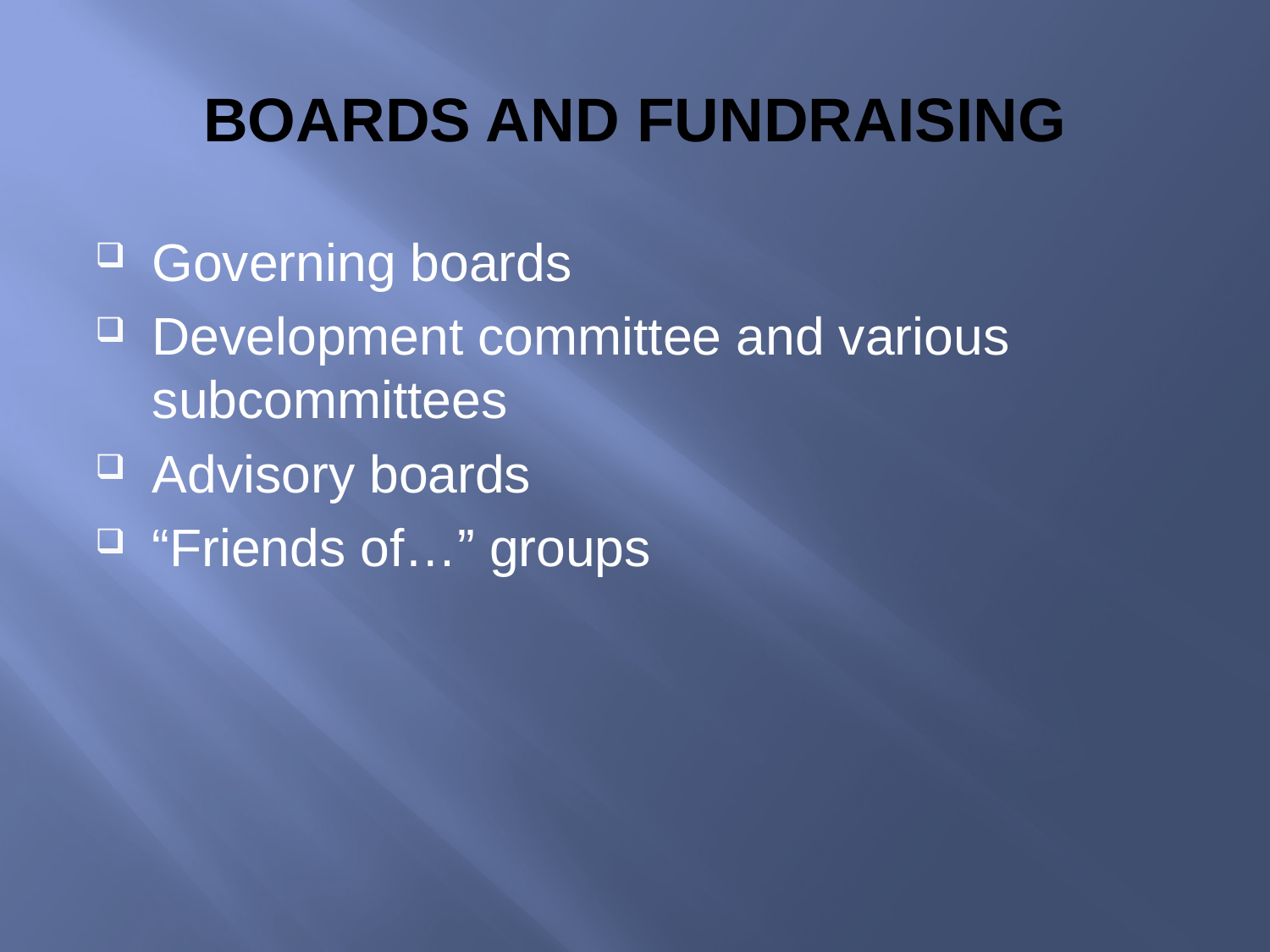

# Boards and Fundraising
Governing boards
Development committee and various subcommittees
Advisory boards
“Friends of…” groups